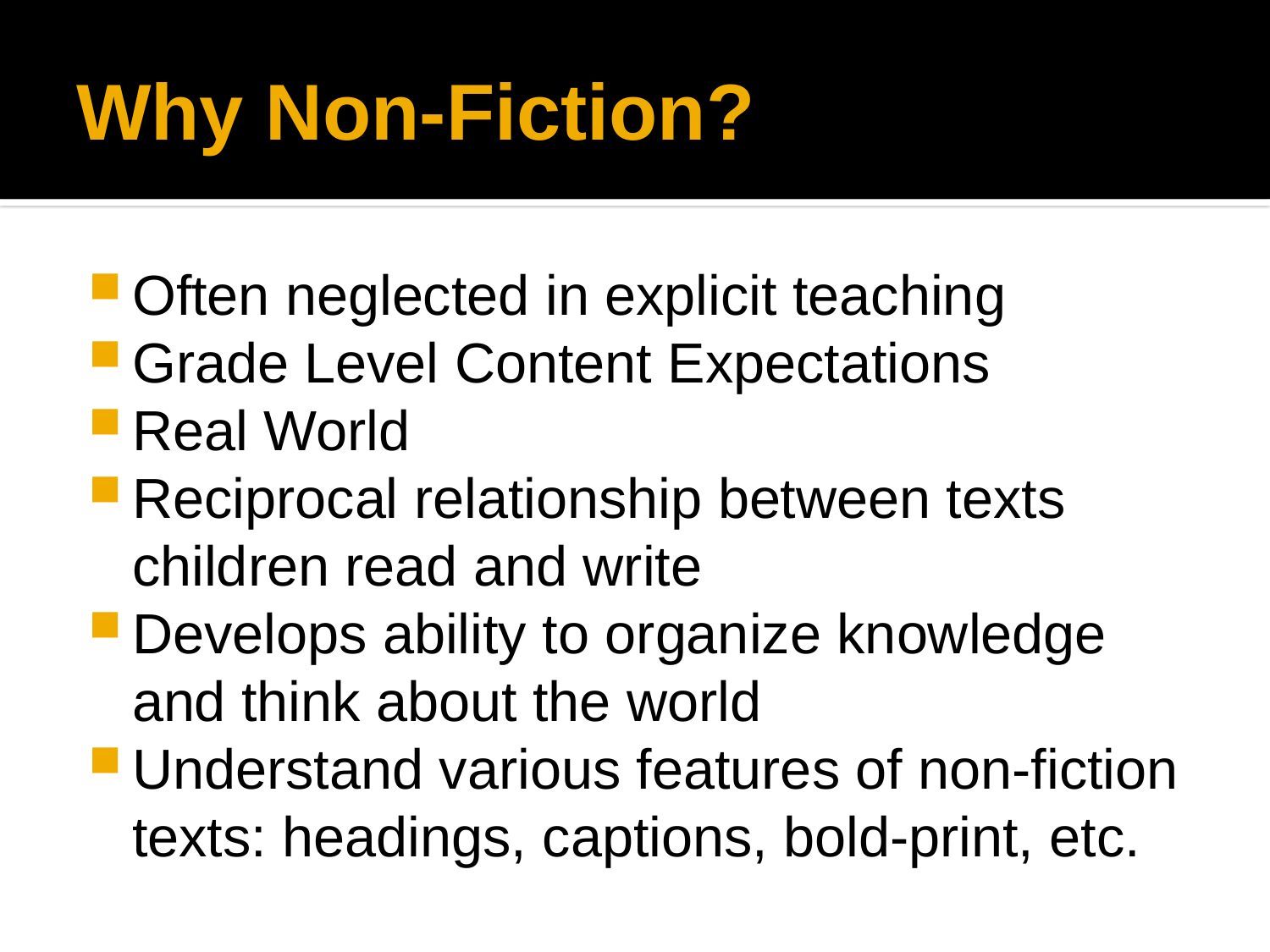

# Why Non-Fiction?
Often neglected in explicit teaching
Grade Level Content Expectations
Real World
Reciprocal relationship between texts children read and write
Develops ability to organize knowledge and think about the world
Understand various features of non-fiction texts: headings, captions, bold-print, etc.